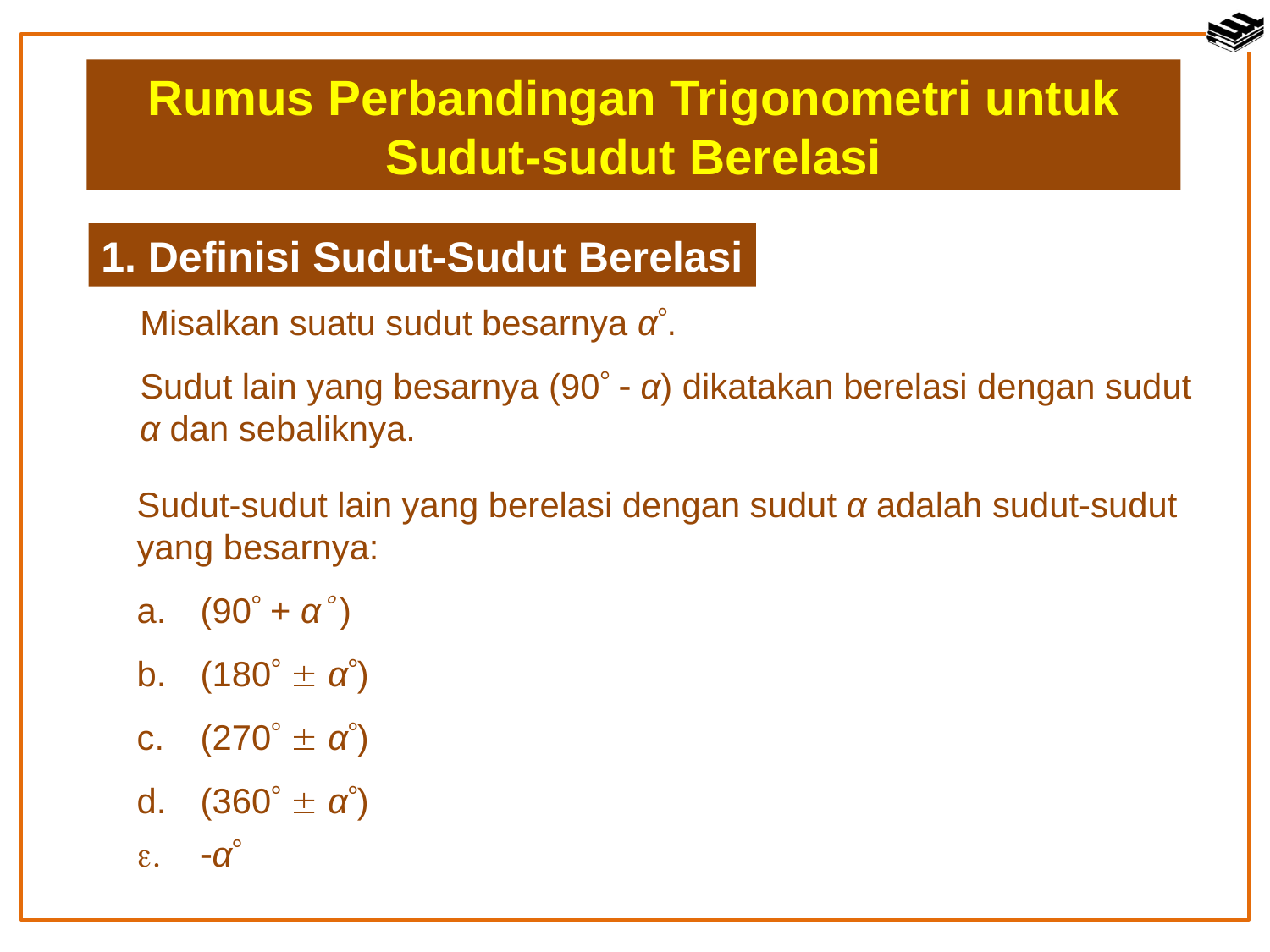

Rumus Perbandingan Trigonometri untuk Sudut-sudut Berelasi
1. Definisi Sudut-Sudut Berelasi
Misalkan suatu sudut besarnya α°.
Sudut lain yang besarnya (90° − α) dikatakan berelasi dengan sudut α dan sebaliknya.
Sudut-sudut lain yang berelasi dengan sudut α adalah sudut-sudut yang besarnya:
(90° + α° )
(180° ± α°)
(270° ± α°)
(360° ± α°)
−α°